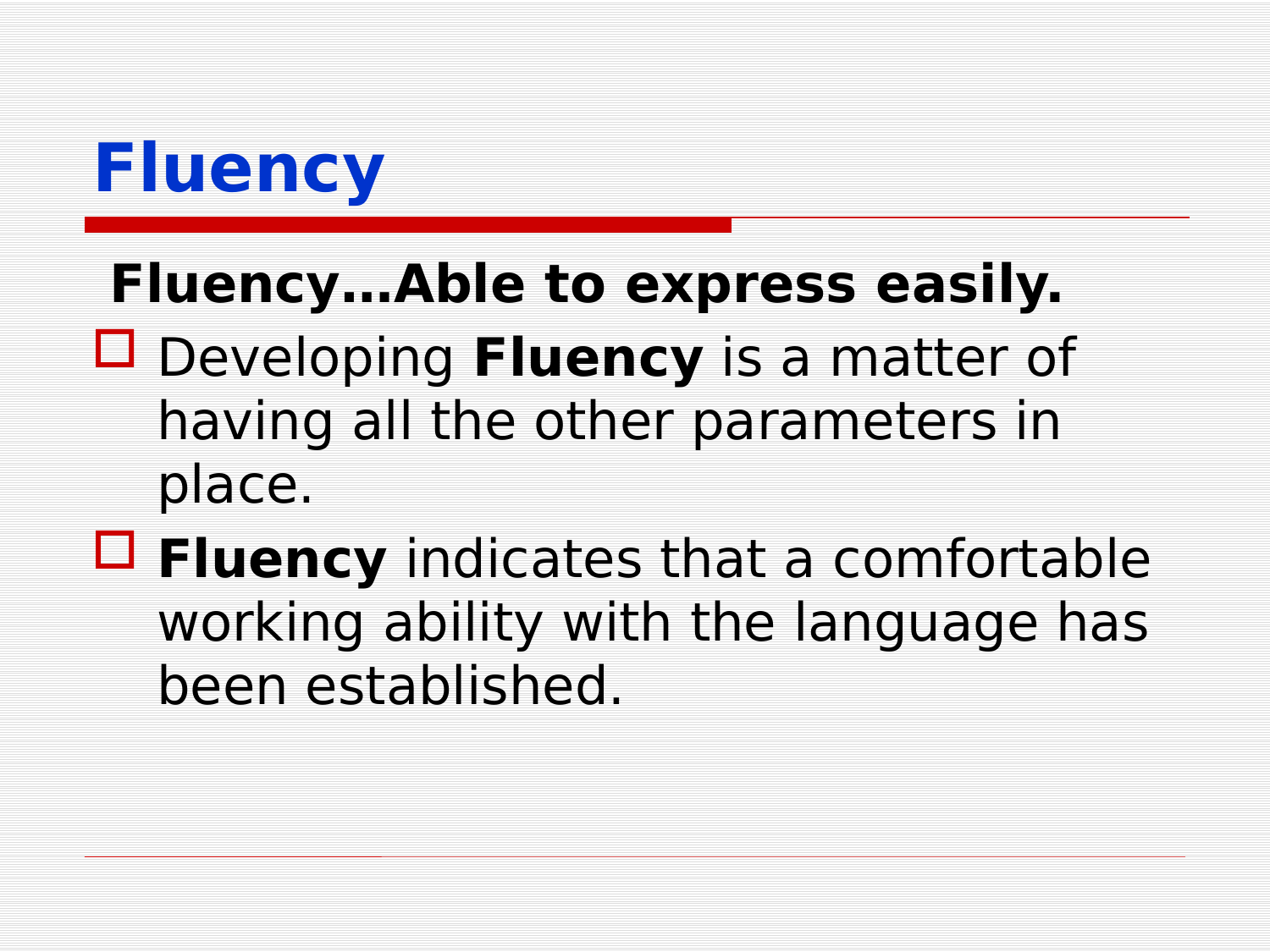

# Fluency
 Fluency…Able to express easily.
Developing Fluency is a matter of having all the other parameters in place.
Fluency indicates that a comfortable working ability with the language has been established.